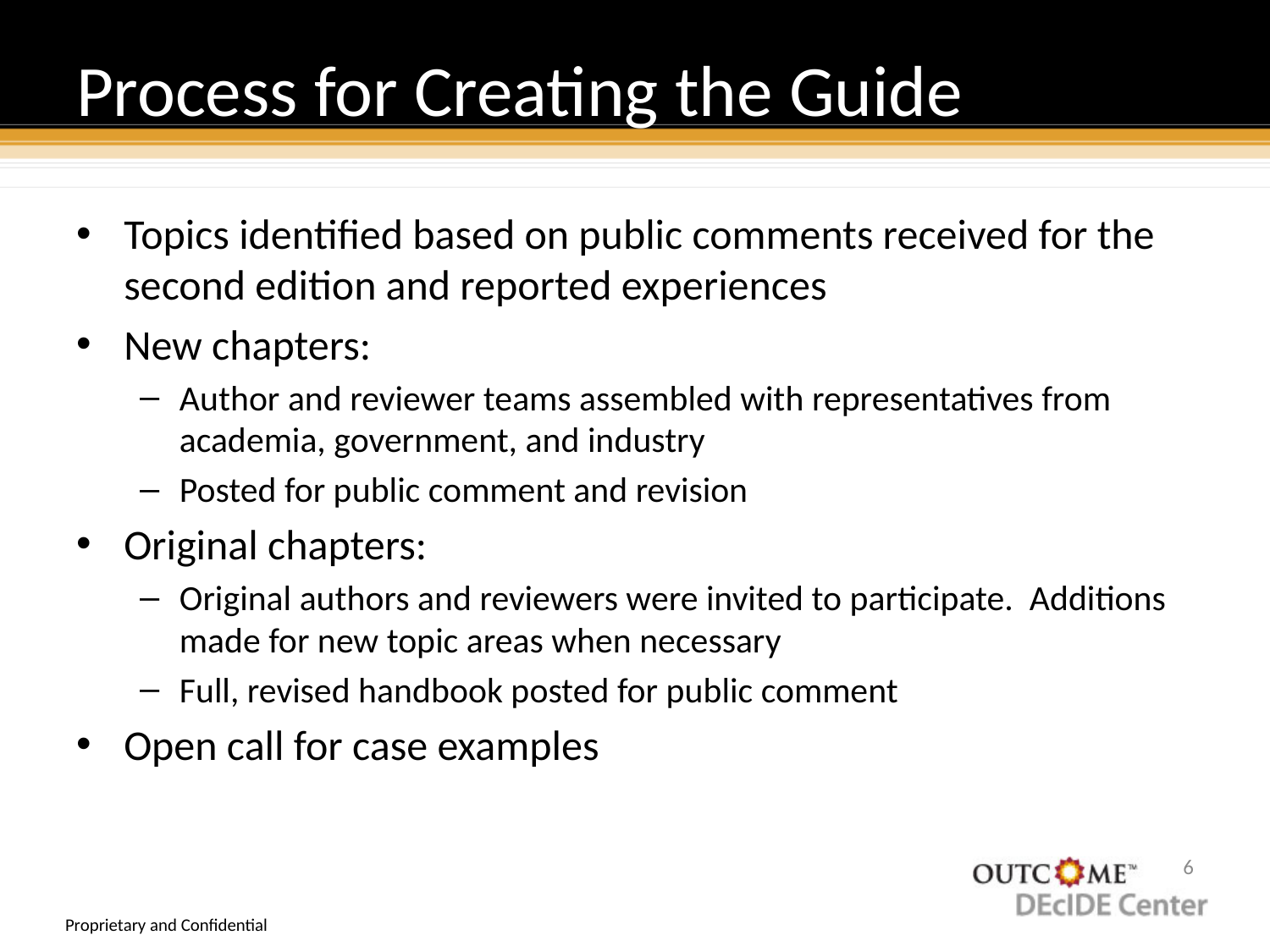

# Process for Creating the Guide
Topics identified based on public comments received for the second edition and reported experiences
New chapters:
Author and reviewer teams assembled with representatives from academia, government, and industry
Posted for public comment and revision
Original chapters:
Original authors and reviewers were invited to participate.  Additions made for new topic areas when necessary
Full, revised handbook posted for public comment
Open call for case examples

6